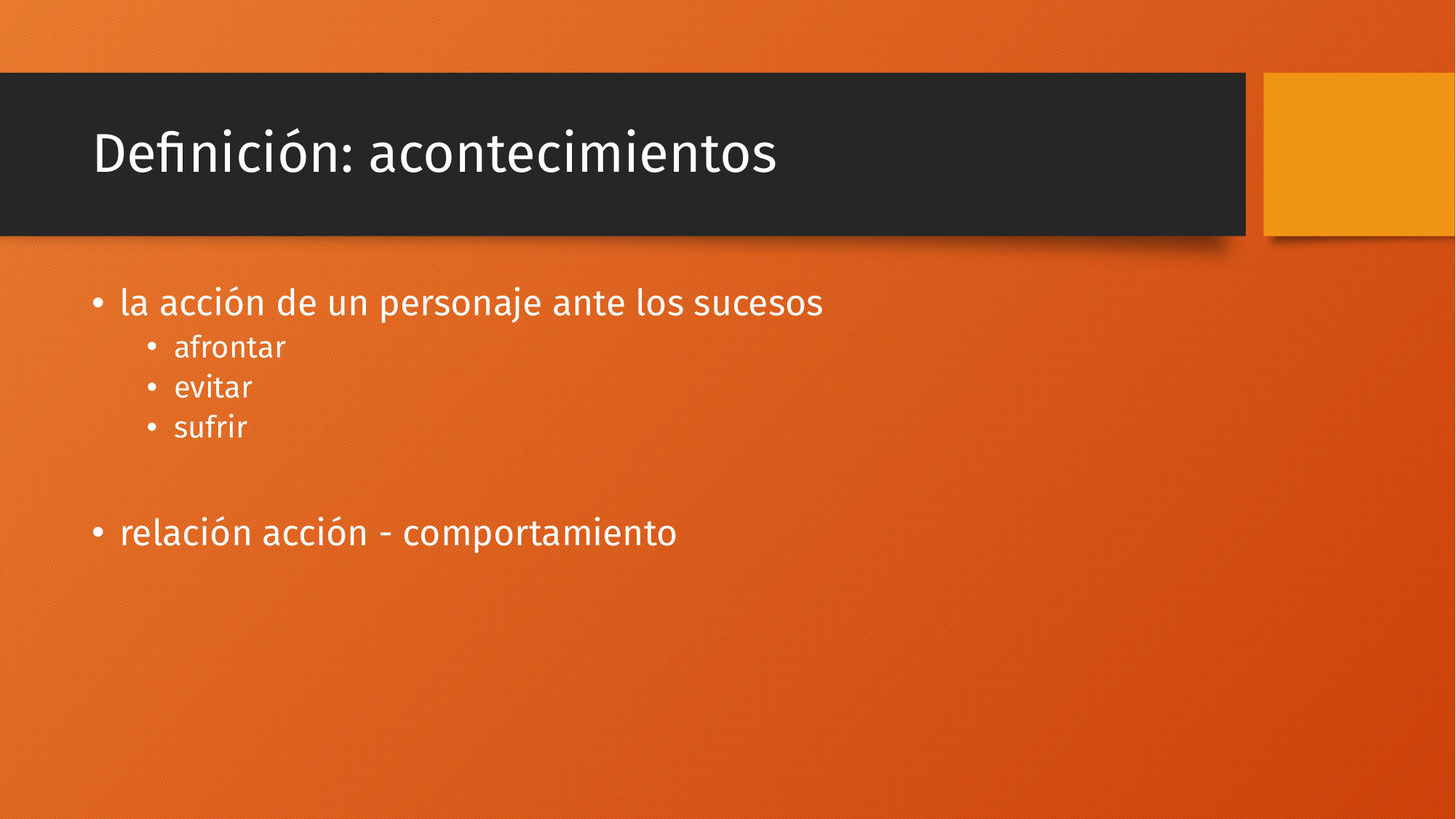

# Definición: acontecimientos
la acción de un personaje ante los sucesos
afrontar
evitar
sufrir

relación acción - comportamiento